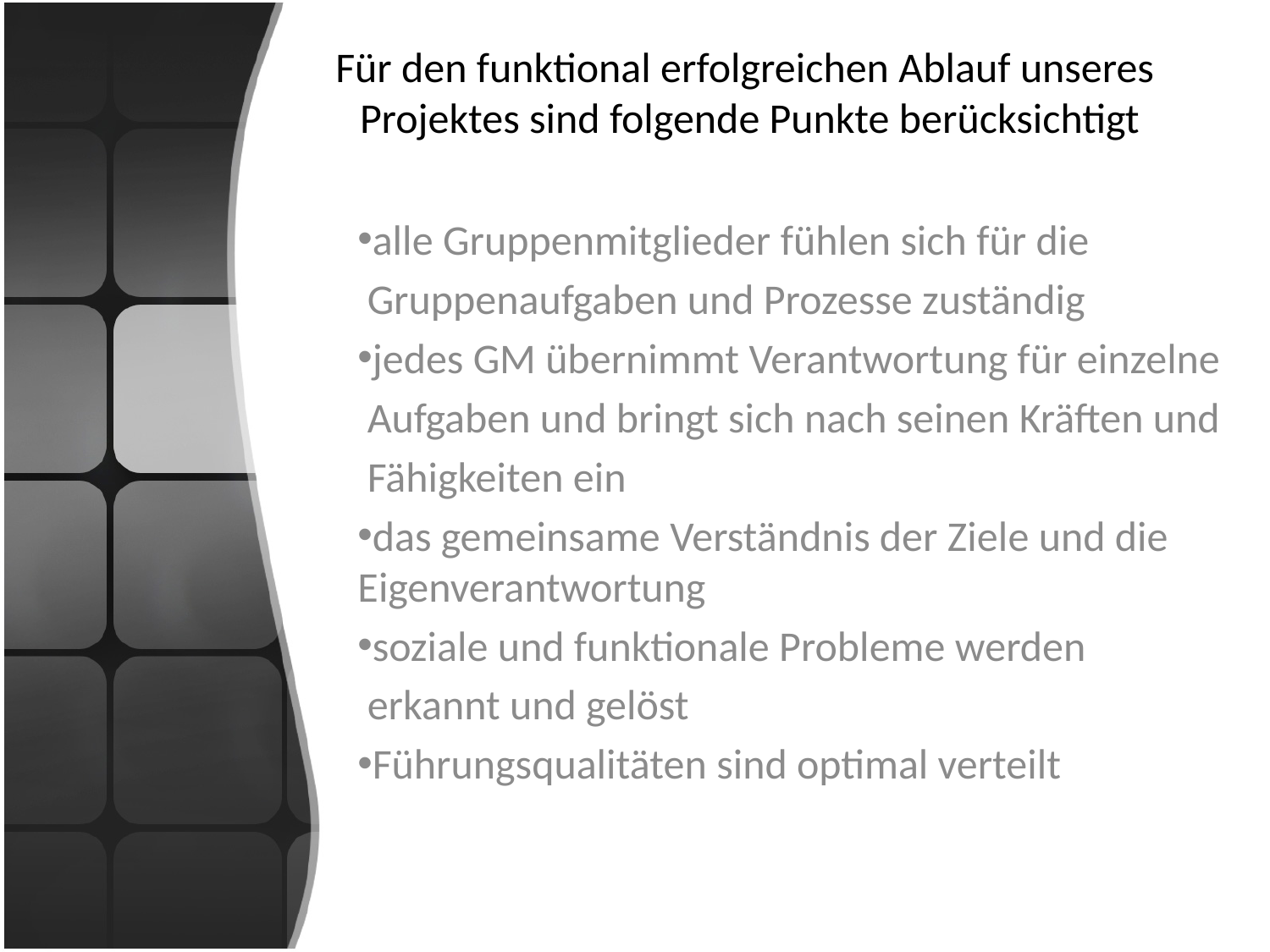

# Für den funktional erfolgreichen Ablauf unseres Projektes sind folgende Punkte berücksichtigt
alle Gruppenmitglieder fühlen sich für die
 Gruppenaufgaben und Prozesse zuständig
jedes GM übernimmt Verantwortung für einzelne
 Aufgaben und bringt sich nach seinen Kräften und
 Fähigkeiten ein
das gemeinsame Verständnis der Ziele und die Eigenverantwortung
soziale und funktionale Probleme werden
 erkannt und gelöst
Führungsqualitäten sind optimal verteilt